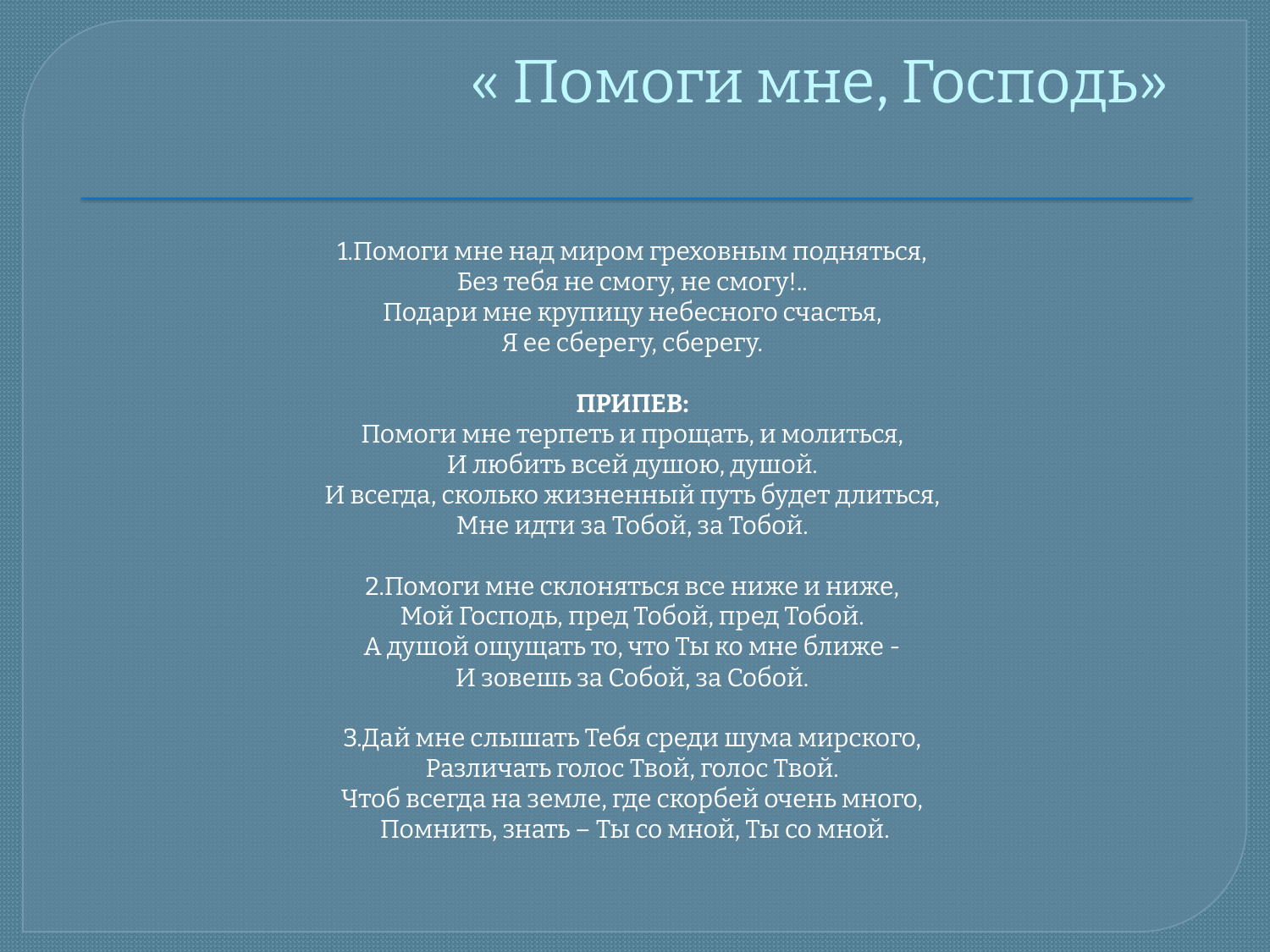

# « Помоги мне, Господь»
1.Помоги мне над миром греховным подняться,
Без тебя не смогу, не смогу!..
Подари мне крупицу небесного счастья,
Я ее сберегу, сберегу.

ПРИПЕВ:
Помоги мне терпеть и прощать, и молиться,
И любить всей душою, душой.
И всегда, сколько жизненный путь будет длиться,
Мне идти за Тобой, за Тобой.

2.Помоги мне склоняться все ниже и ниже,
Мой Господь, пред Тобой, пред Тобой.
А душой ощущать то, что Ты ко мне ближе -
И зовешь за Собой, за Собой.

3.Дай мне слышать Тебя среди шума мирского,
Различать голос Твой, голос Твой.
Чтоб всегда на земле, где скорбей очень много,
Помнить, знать – Ты со мной, Ты со мной.